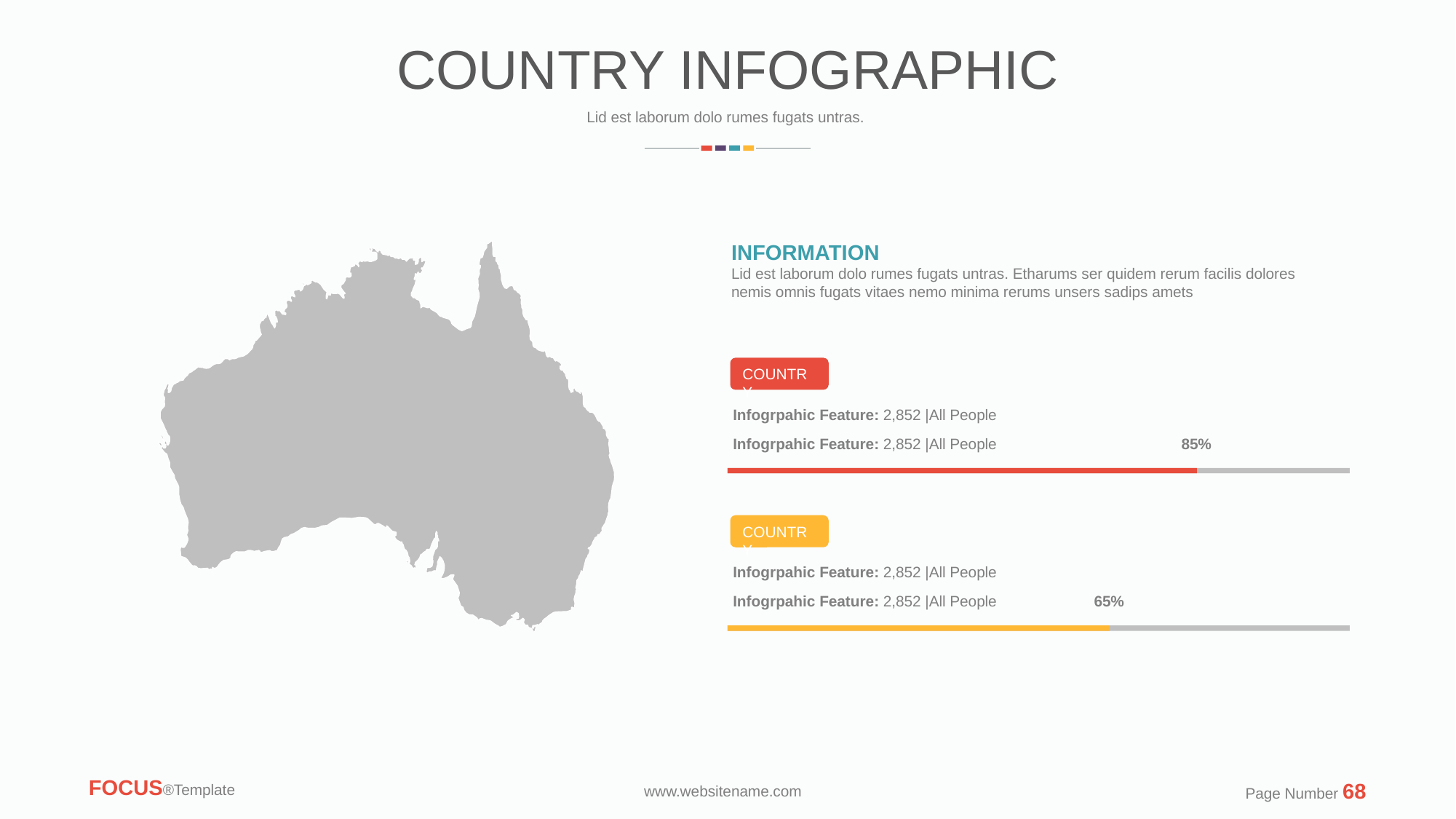

COUNTRY INFOGRAPHIC
Lid est laborum dolo rumes fugats untras.

INFORMATION
Lid est laborum dolo rumes fugats untras. Etharums ser quidem rerum facilis dolores nemis omnis fugats vitaes nemo minima rerums unsers sadips amets

COUNTRY
Infogrpahic Feature: 2,852 |All People
85%
Infogrpahic Feature: 2,852 |All People

COUNTRY
Infogrpahic Feature: 2,852 |All People
65%
Infogrpahic Feature: 2,852 |All People

FOCUS®Template
Page Number 68
www.websitename.com